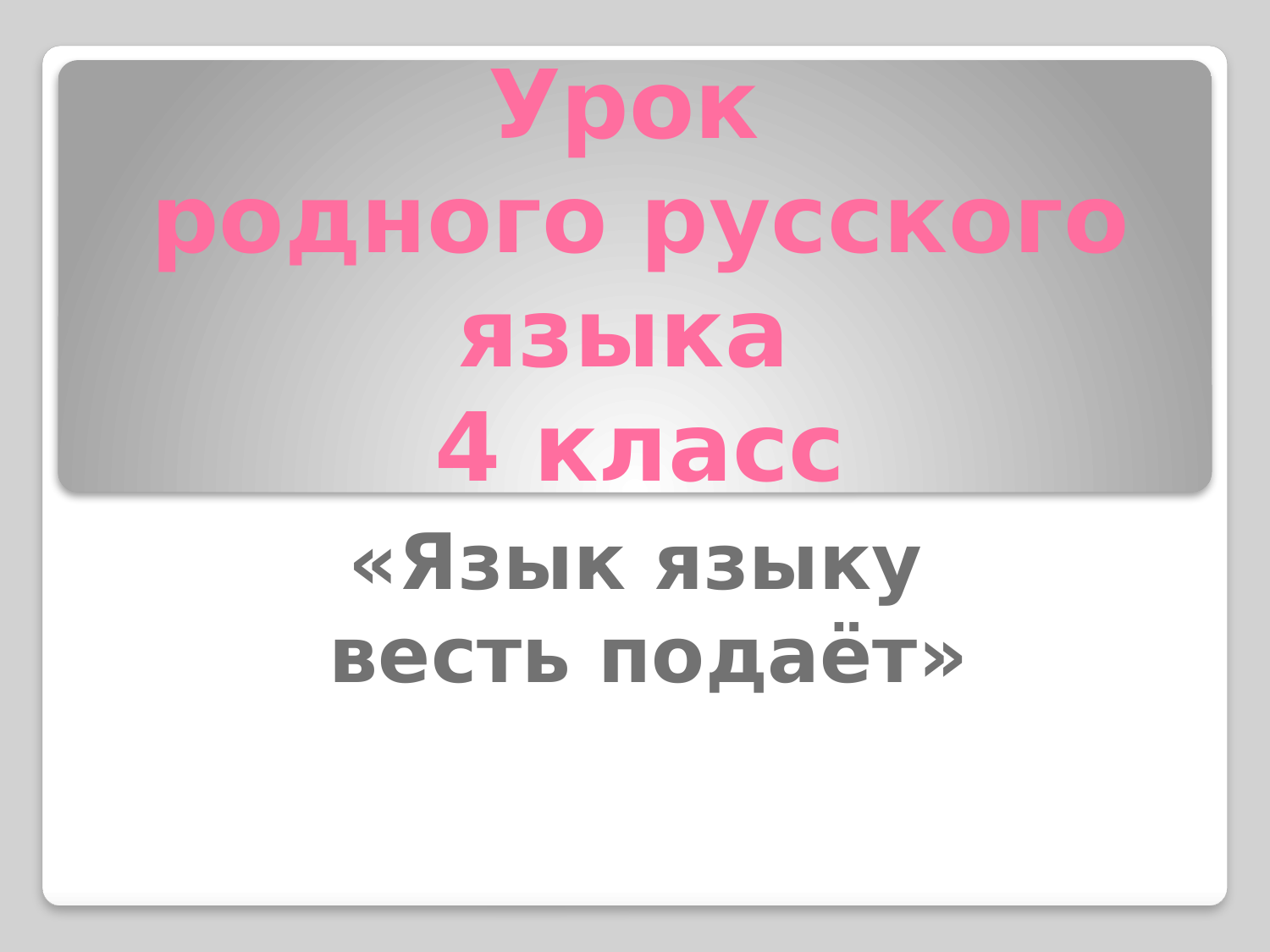

# Урок родного русского языка 4 класс
«Язык языку
весть подаёт»